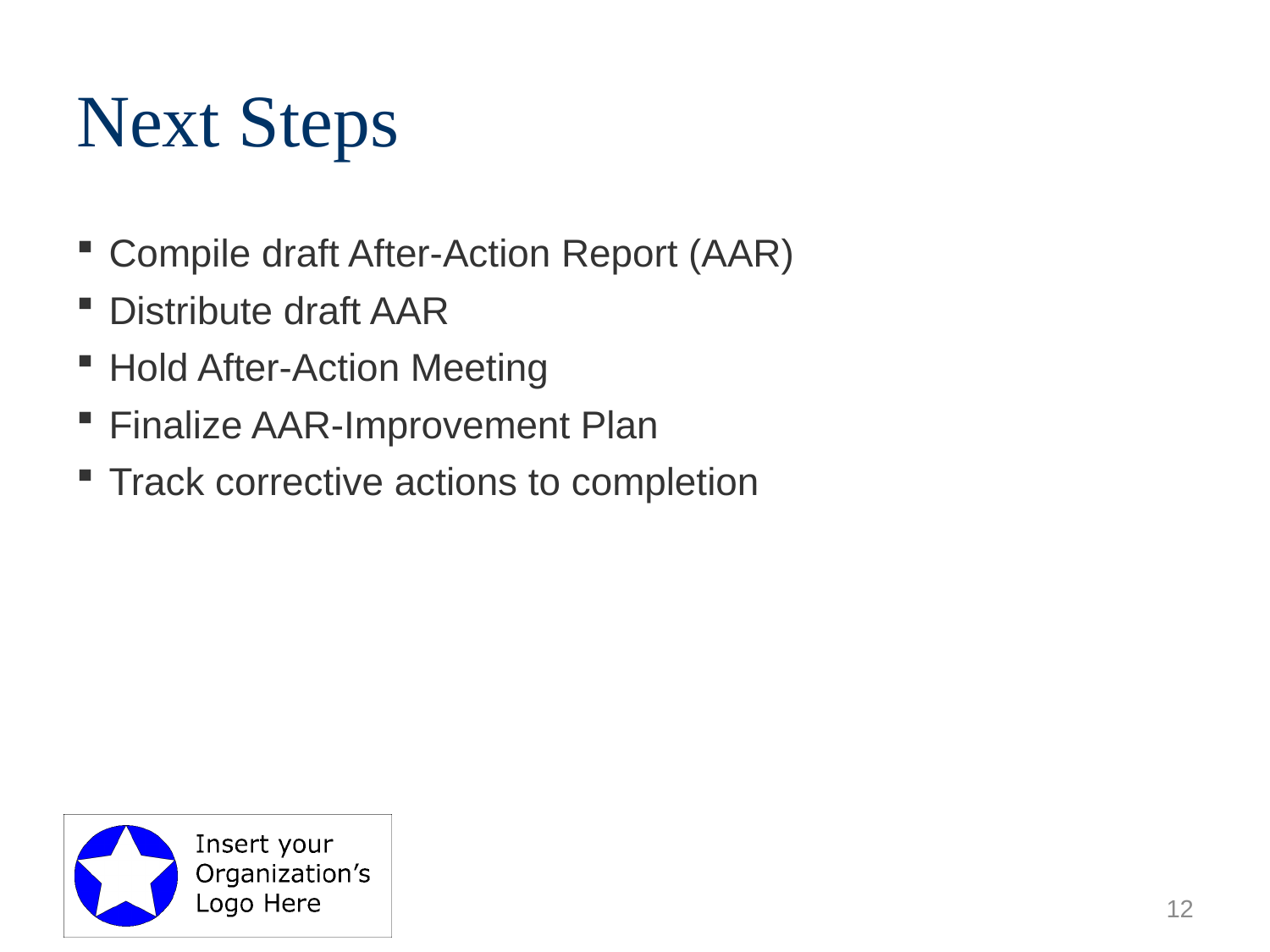

# Next Steps
Compile draft After-Action Report (AAR)
Distribute draft AAR
Hold After-Action Meeting
Finalize AAR-Improvement Plan
Track corrective actions to completion
12